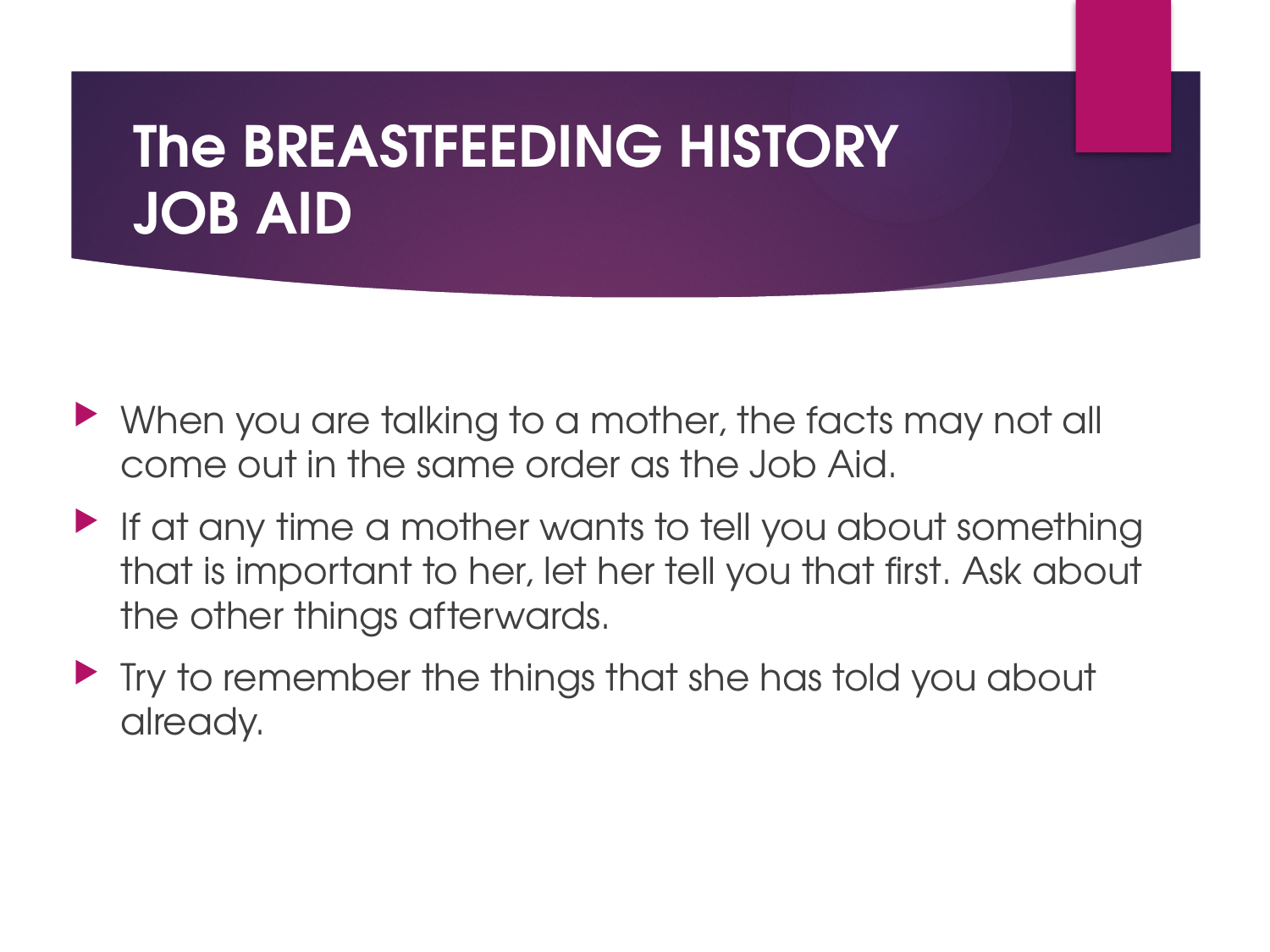

# The BREASTFEEDING HISTORY JOB AID
When you are talking to a mother, the facts may not all come out in the same order as the Job Aid.
If at any time a mother wants to tell you about something that is important to her, let her tell you that first. Ask about the other things afterwards.
Try to remember the things that she has told you about already.